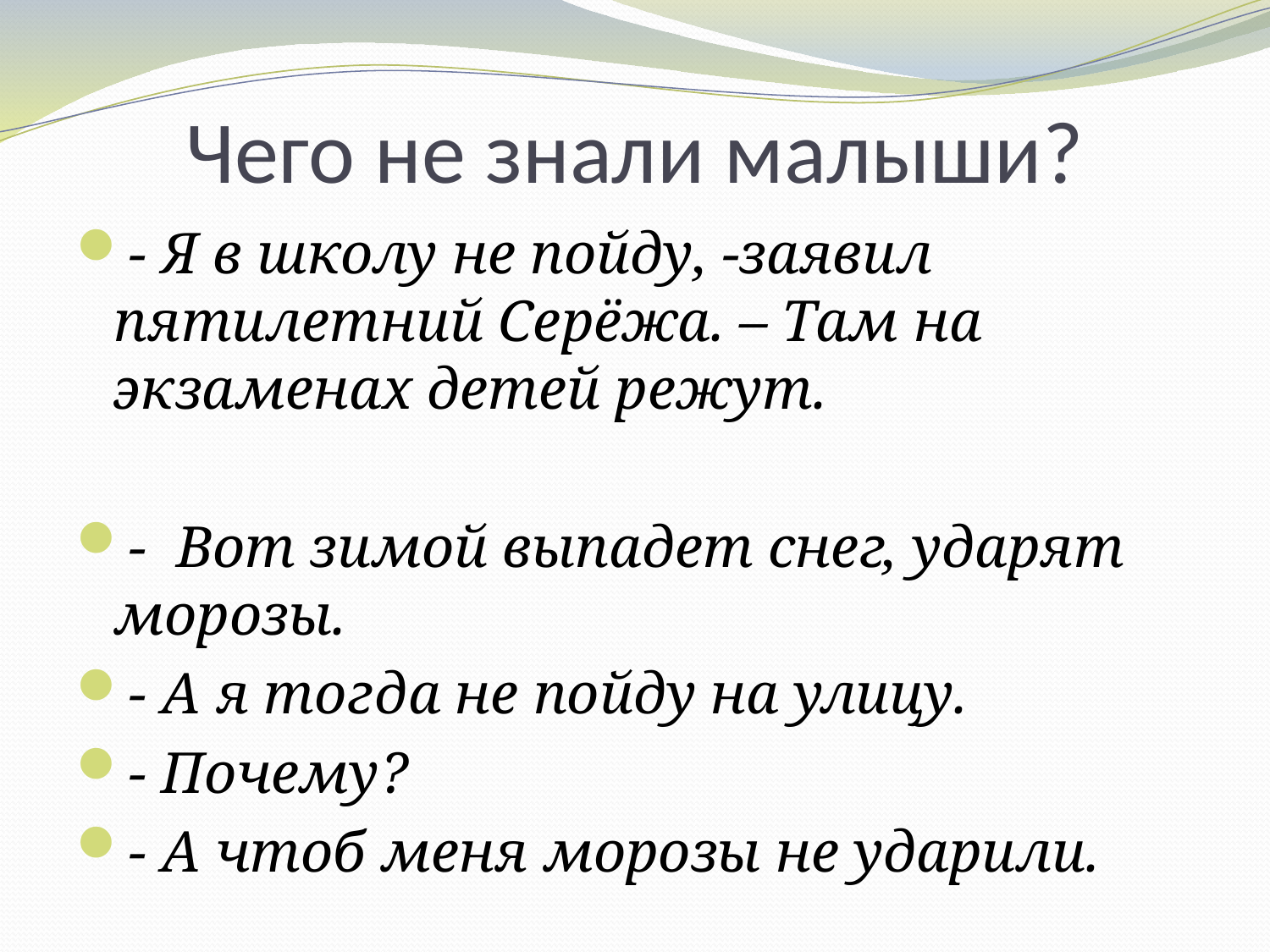

# Чего не знали малыши?
- Я в школу не пойду, -заявил пятилетний Серёжа. – Там на экзаменах детей режут.

-  Вот зимой выпадет снег, ударят морозы.
- А я тогда не пойду на улицу.
- Почему?
- А чтоб меня морозы не ударили.